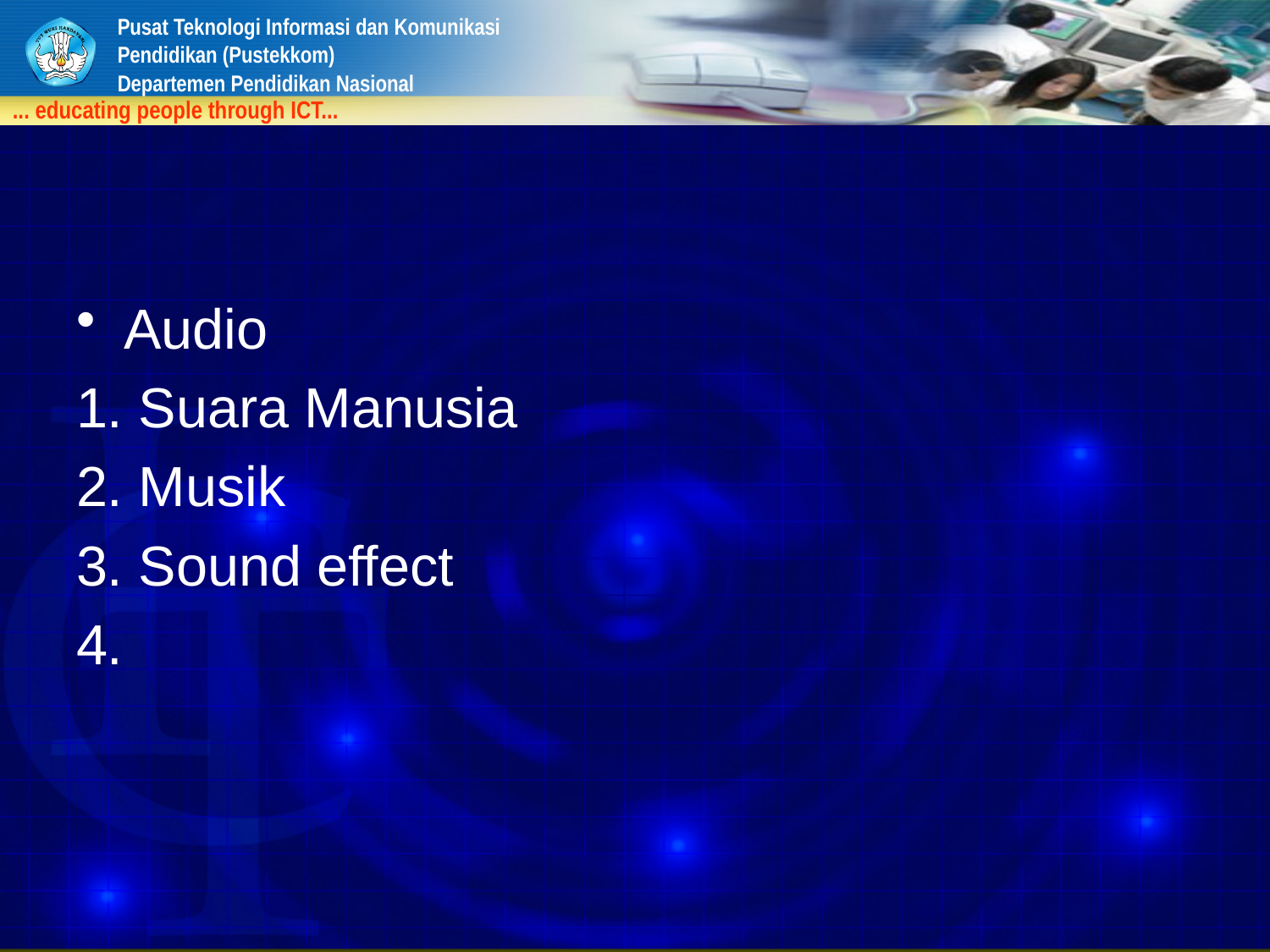

#
Audio
1. Suara Manusia
2. Musik
3. Sound effect
4.